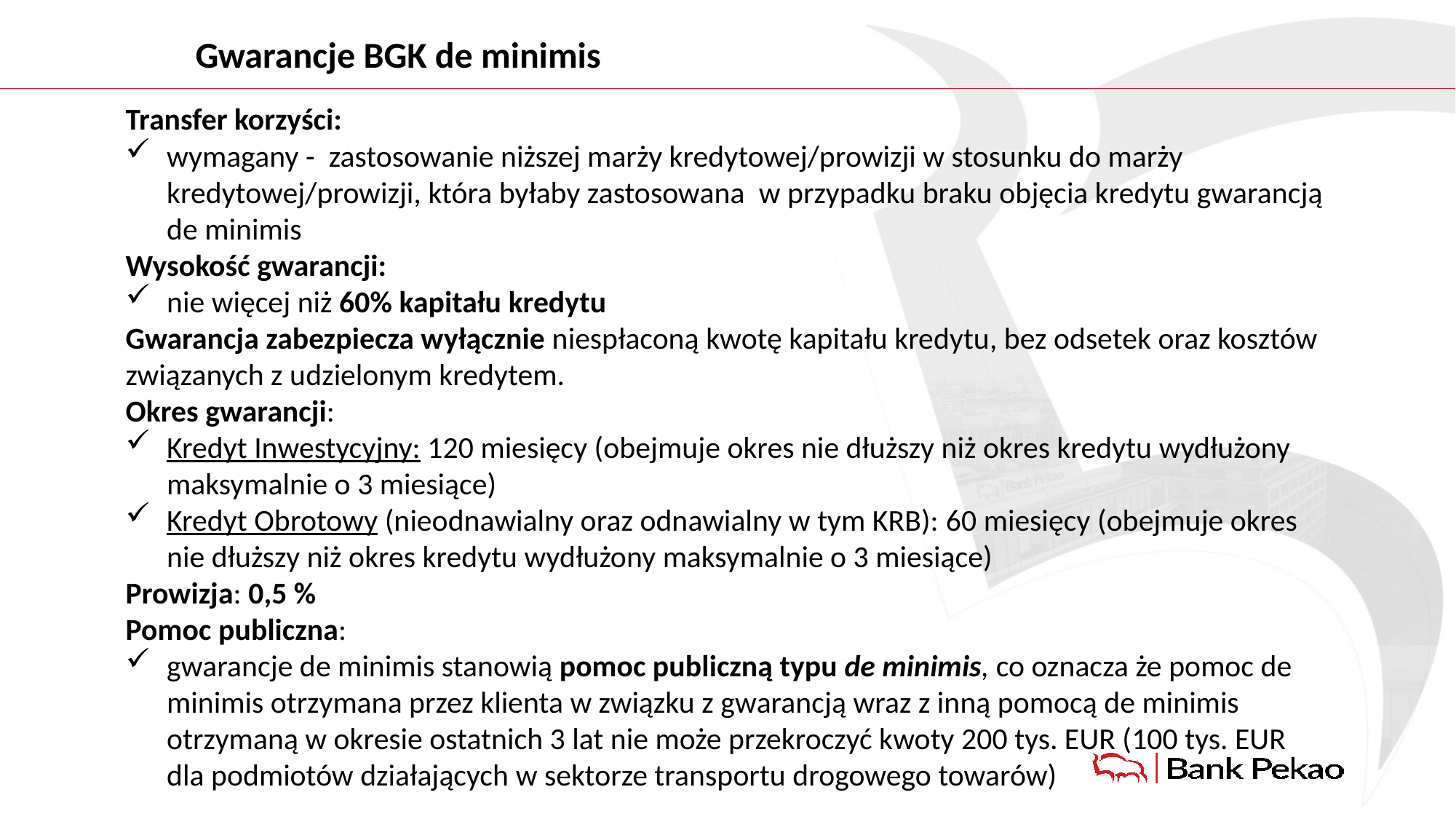

Gwarancje BGK de minimis
Transfer korzyści:
wymagany -  zastosowanie niższej marży kredytowej/prowizji w stosunku do marży kredytowej/prowizji, która byłaby zastosowana  w przypadku braku objęcia kredytu gwarancją de minimis
Wysokość gwarancji:
nie więcej niż 60% kapitału kredytu
Gwarancja zabezpiecza wyłącznie niespłaconą kwotę kapitału kredytu, bez odsetek oraz kosztów związanych z udzielonym kredytem.
Okres gwarancji:
Kredyt Inwestycyjny: 120 miesięcy (obejmuje okres nie dłuższy niż okres kredytu wydłużony maksymalnie o 3 miesiące)
Kredyt Obrotowy (nieodnawialny oraz odnawialny w tym KRB): 60 miesięcy (obejmuje okres nie dłuższy niż okres kredytu wydłużony maksymalnie o 3 miesiące)
Prowizja: 0,5 %
Pomoc publiczna:
gwarancje de minimis stanowią pomoc publiczną typu de minimis, co oznacza że pomoc de minimis otrzymana przez klienta w związku z gwarancją wraz z inną pomocą de minimis otrzymaną w okresie ostatnich 3 lat nie może przekroczyć kwoty 200 tys. EUR (100 tys. EUR dla podmiotów działających w sektorze transportu drogowego towarów)